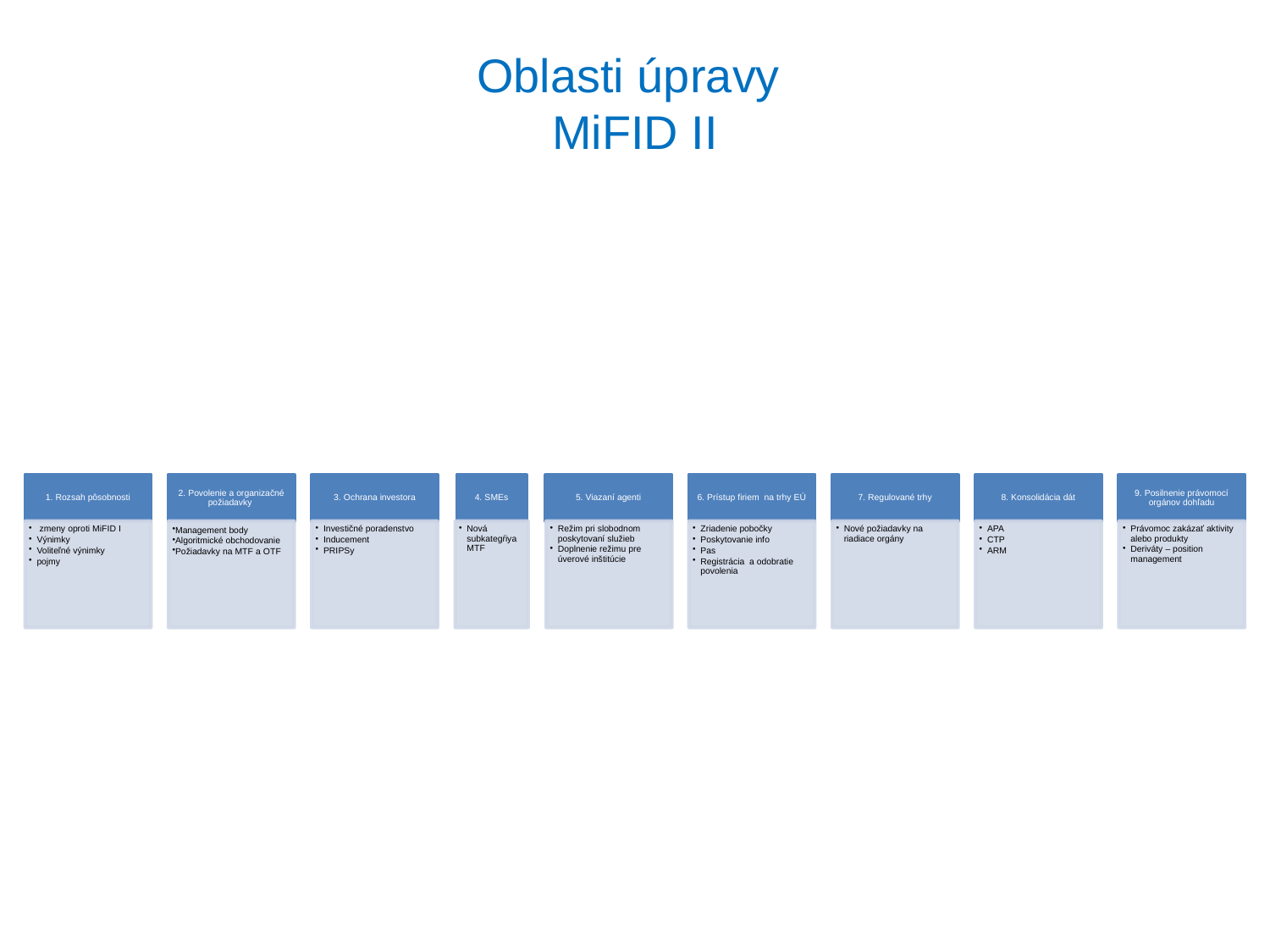

# Oblasti úpravy MiFID II
1. Rozsah pôsobnosti
 zmeny oproti MiFID I
Výnimky
Voliteľné výnimky
pojmy
2. Povolenie a organizačné požiadavky
Management body
Algoritmické obchodovanie
Požiadavky na MTF a OTF

3. Ochrana investora
Investičné poradenstvo
Inducement
PRIPSy

4. SMEs
Nová subkategŕiya MTF
5. Viazaní agenti
Režim pri slobodnom poskytovaní služieb
Doplnenie režimu pre úverové inštitúcie
6. Prístup firiem  na trhy EÚ
Zriadenie pobočky
Poskytovanie info
Pas
Registrácia  a odobratie povolenia
7. Regulované trhy
Nové požiadavky na riadiace orgány
8. Konsolidácia dát
APA
CTP
ARM
9. Posilnenie právomocí orgánov dohľadu
Právomoc zakázať aktivity alebo produkty
Deriváty – position management